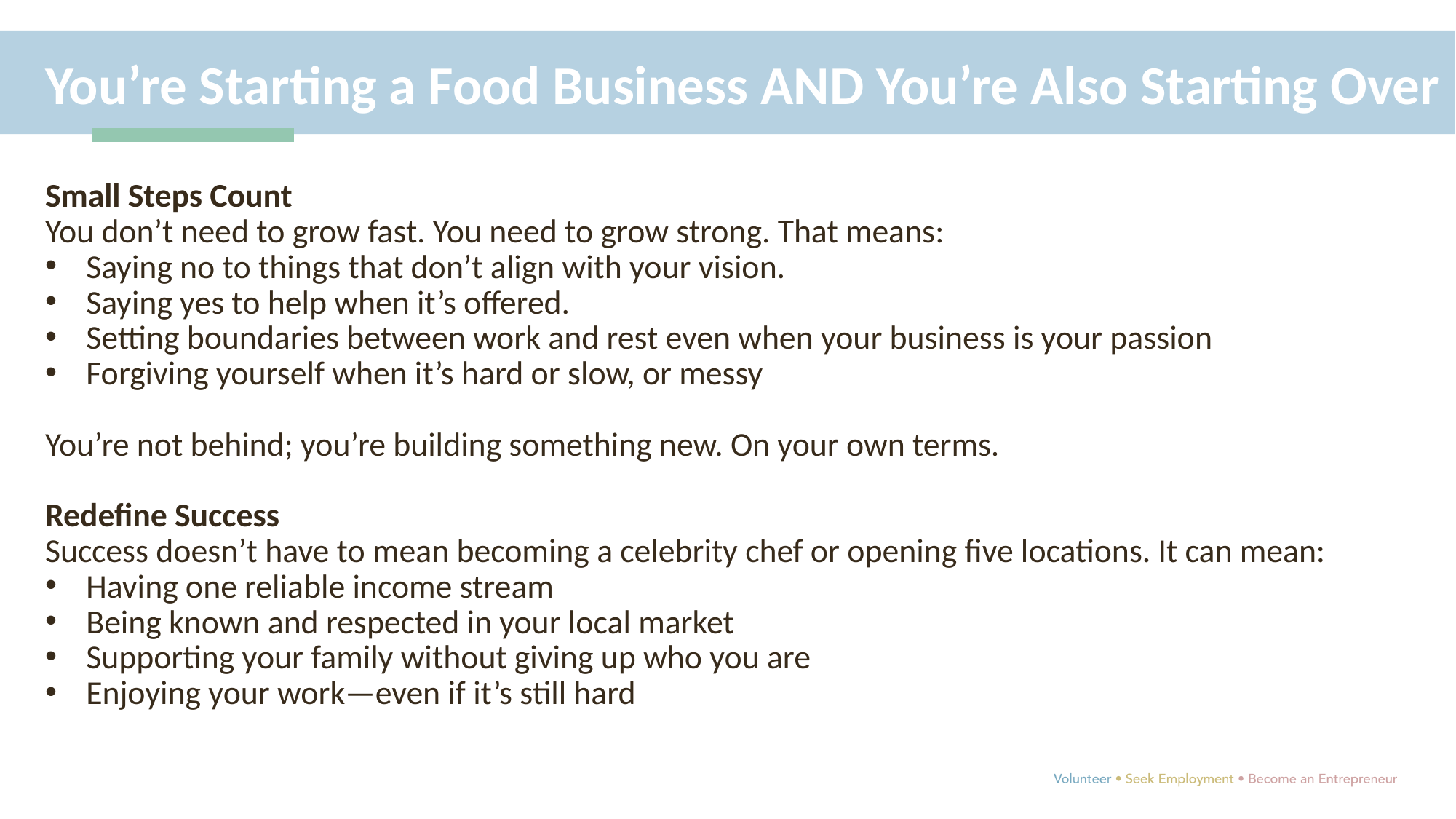

You’re Starting a Food Business AND You’re Also Starting Over
Small Steps Count
You don’t need to grow fast. You need to grow strong. That means:
Saying no to things that don’t align with your vision.
Saying yes to help when it’s offered.
Setting boundaries between work and rest even when your business is your passion
Forgiving yourself when it’s hard or slow, or messy

You’re not behind; you’re building something new. On your own terms.

Redefine Success
Success doesn’t have to mean becoming a celebrity chef or opening five locations. It can mean:
Having one reliable income stream
Being known and respected in your local market
Supporting your family without giving up who you are
Enjoying your work—even if it’s still hard